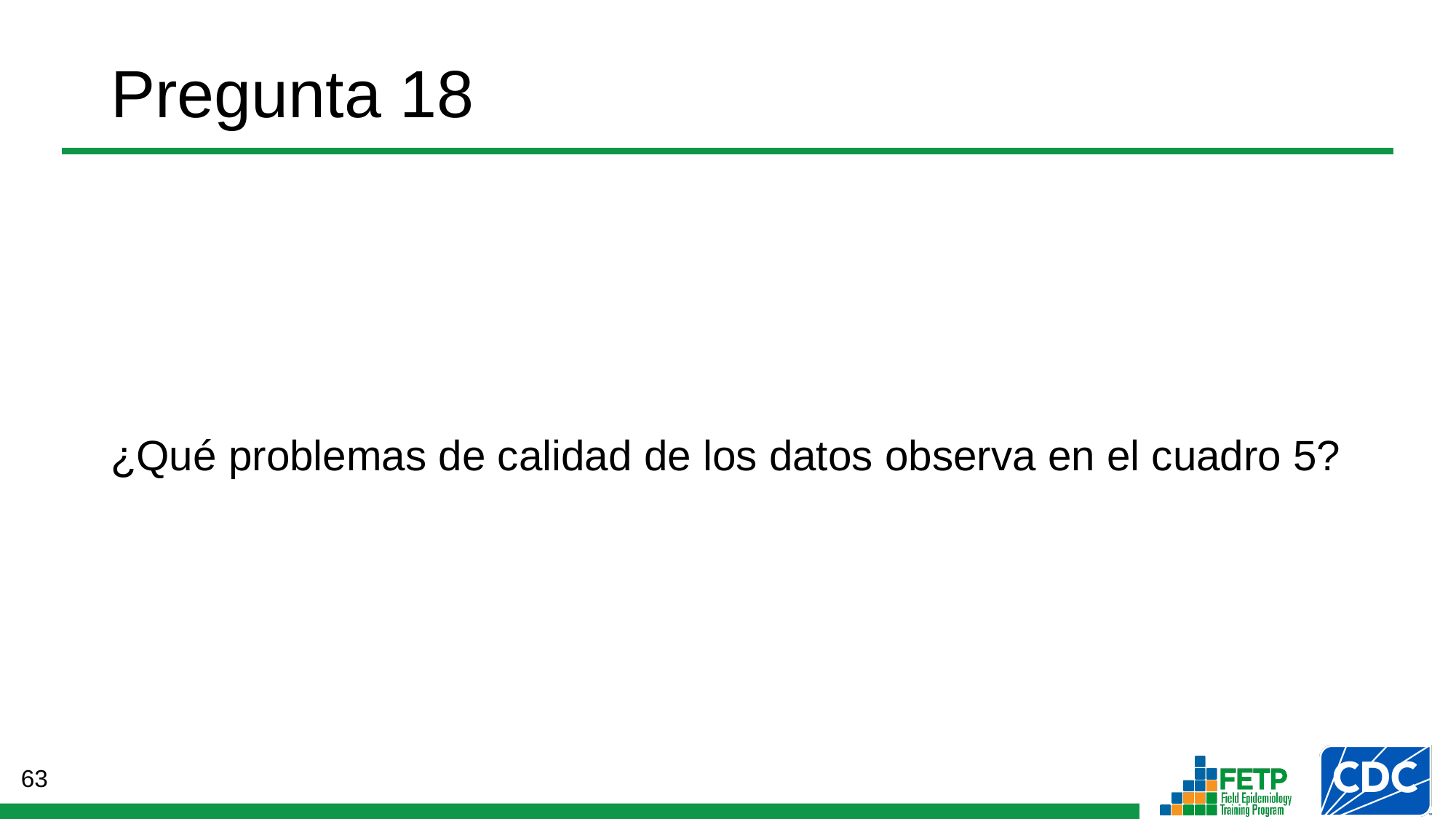

# Pregunta 18
¿Qué problemas de calidad de los datos observa en el cuadro 5?